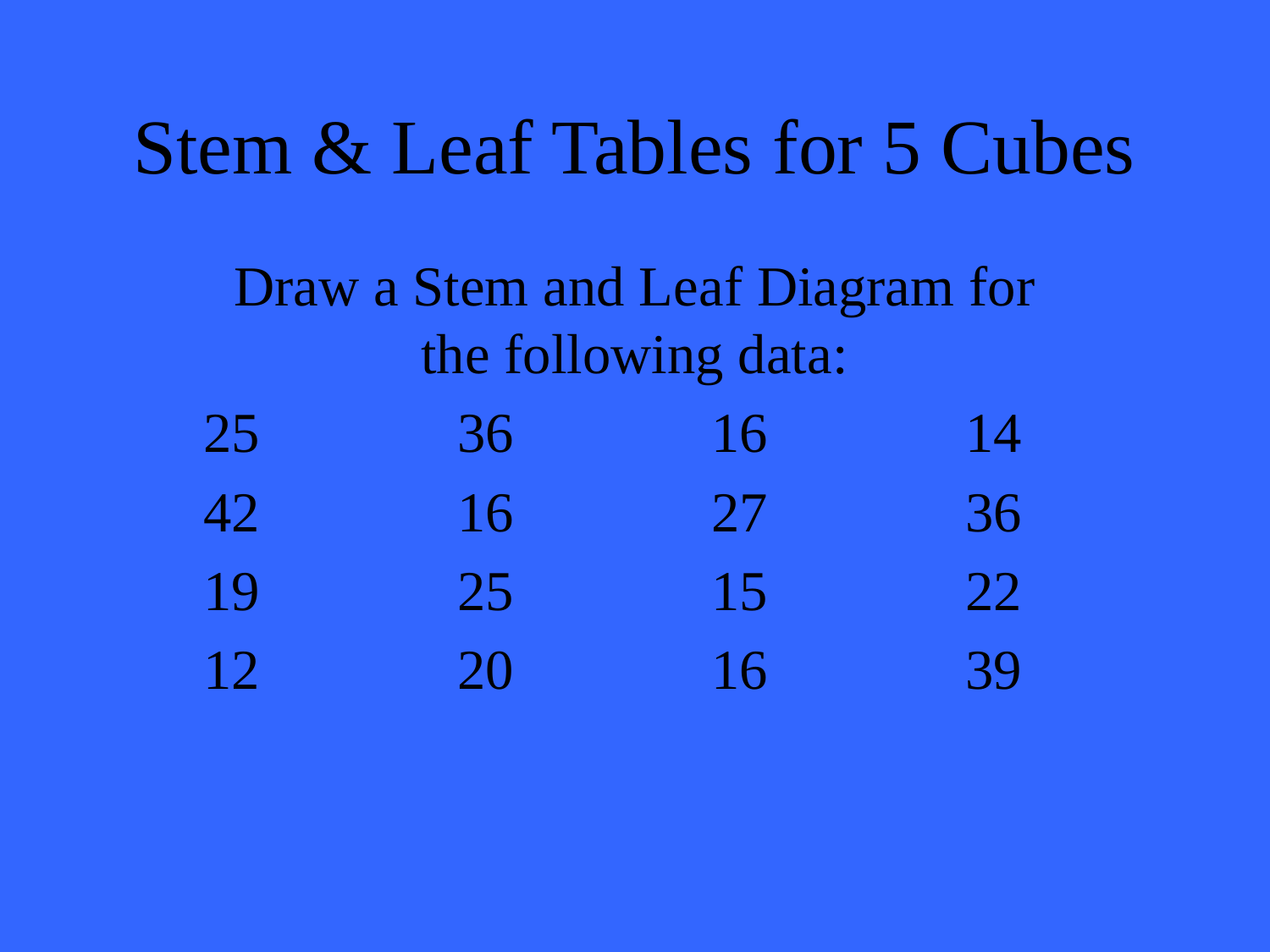

# Stem & Leaf Tables for 5 Cubes
Draw a Stem and Leaf Diagram for the following data:
25		36		16		14
42		16		27		36
19		25		15		22
12		20		16		39